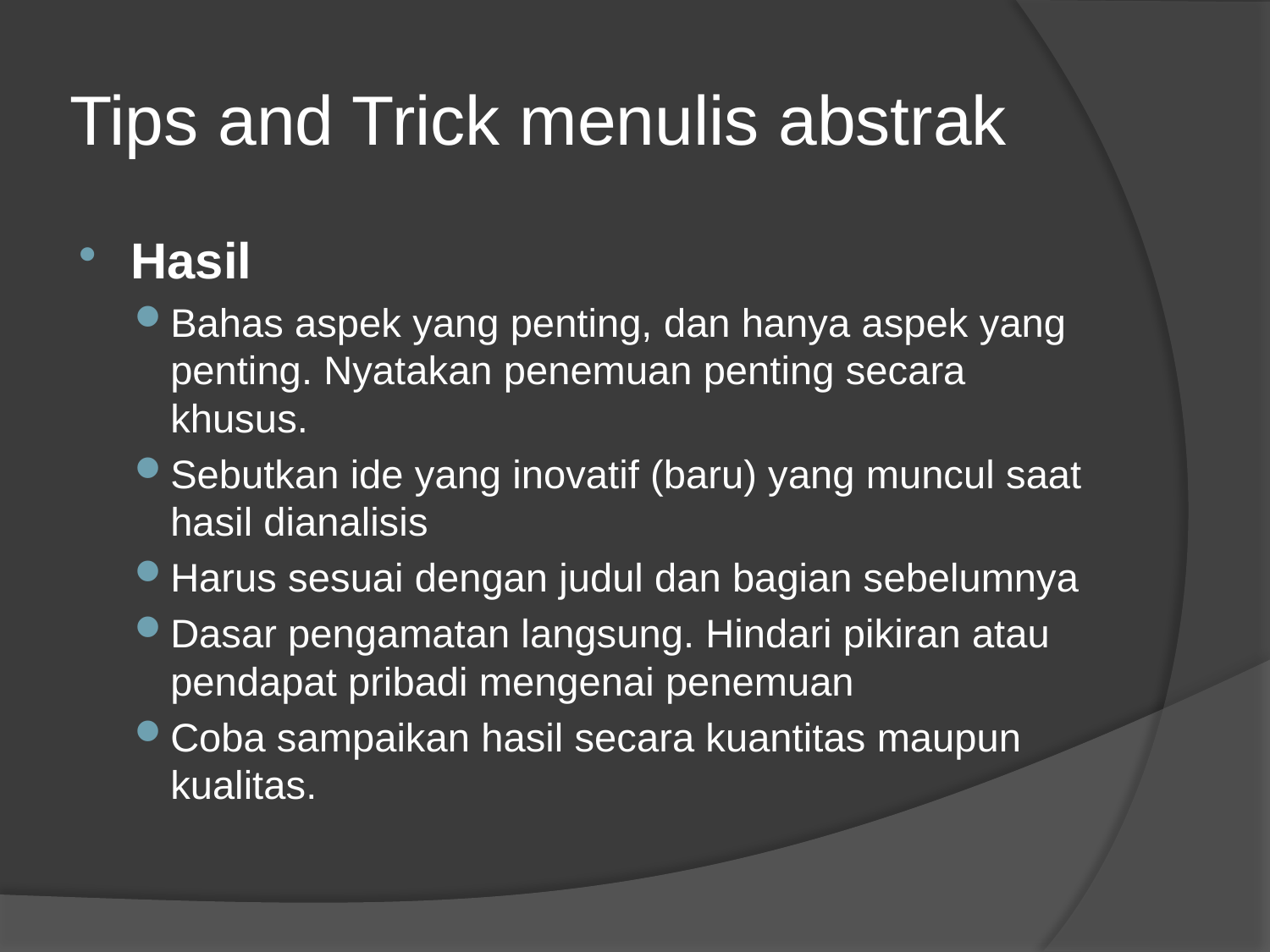

# Tips and Trick menulis abstrak
Hasil
Bahas aspek yang penting, dan hanya aspek yang penting. Nyatakan penemuan penting secara khusus.
Sebutkan ide yang inovatif (baru) yang muncul saat hasil dianalisis
Harus sesuai dengan judul dan bagian sebelumnya
Dasar pengamatan langsung. Hindari pikiran atau pendapat pribadi mengenai penemuan
Coba sampaikan hasil secara kuantitas maupun kualitas.